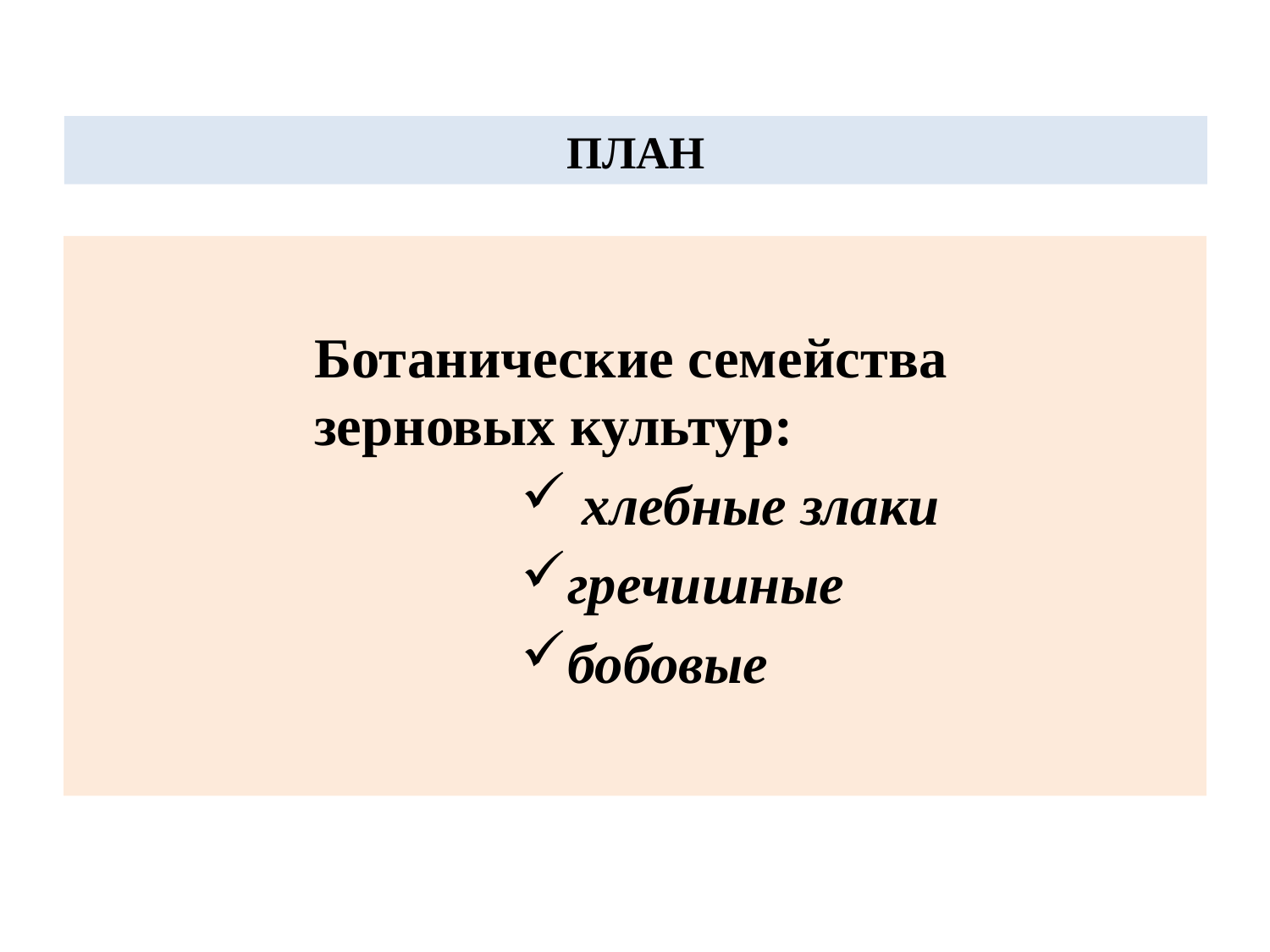

# ПЛАН

Ботанические семейства
зерновых культур:
 хлебные злаки
гречишные
бобовые